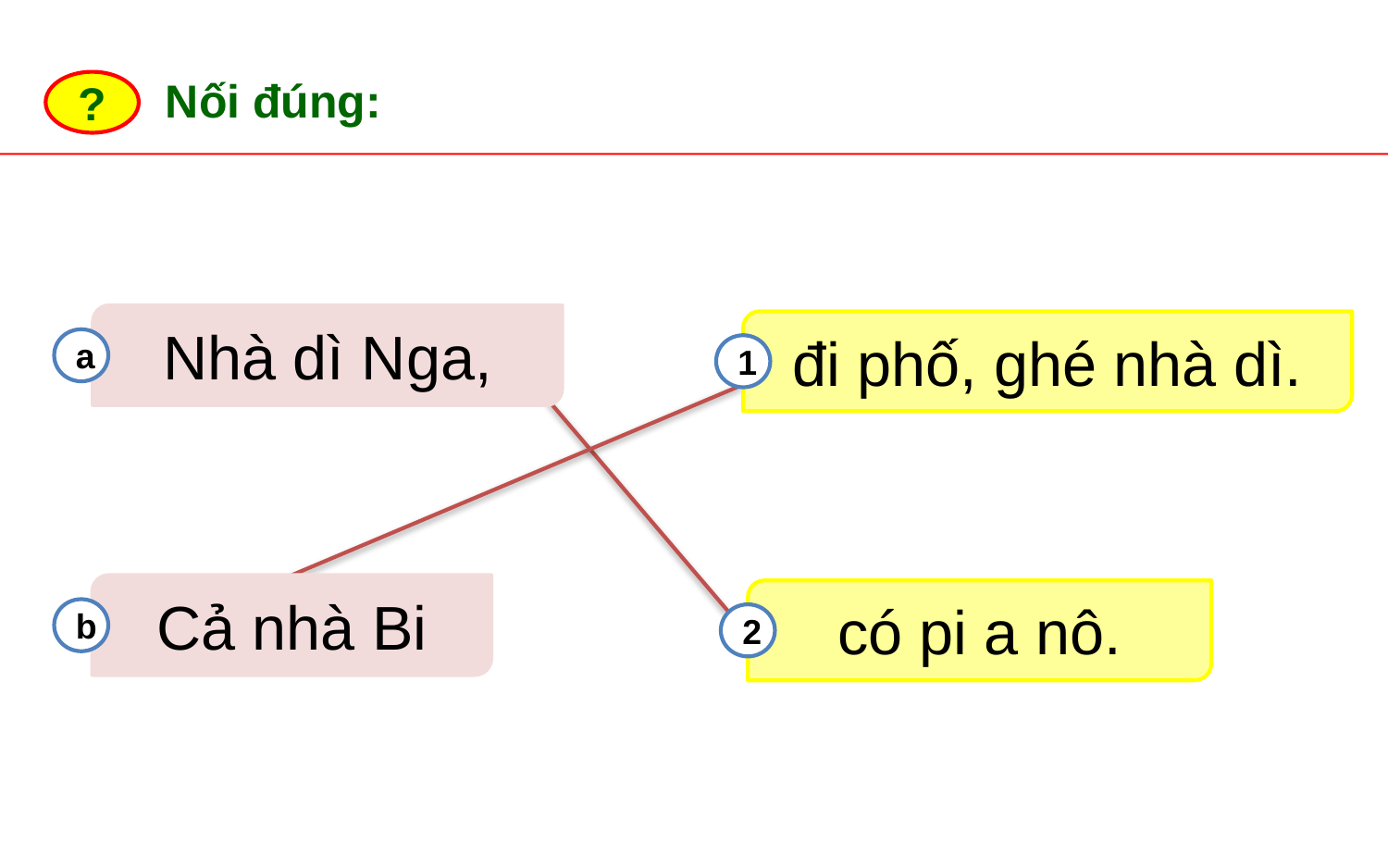

Nối đúng:
?

Nhà dì Nga,
đi phố, ghé nhà dì.
a
1
Cả nhà Bi
có pi a nô.
b
2